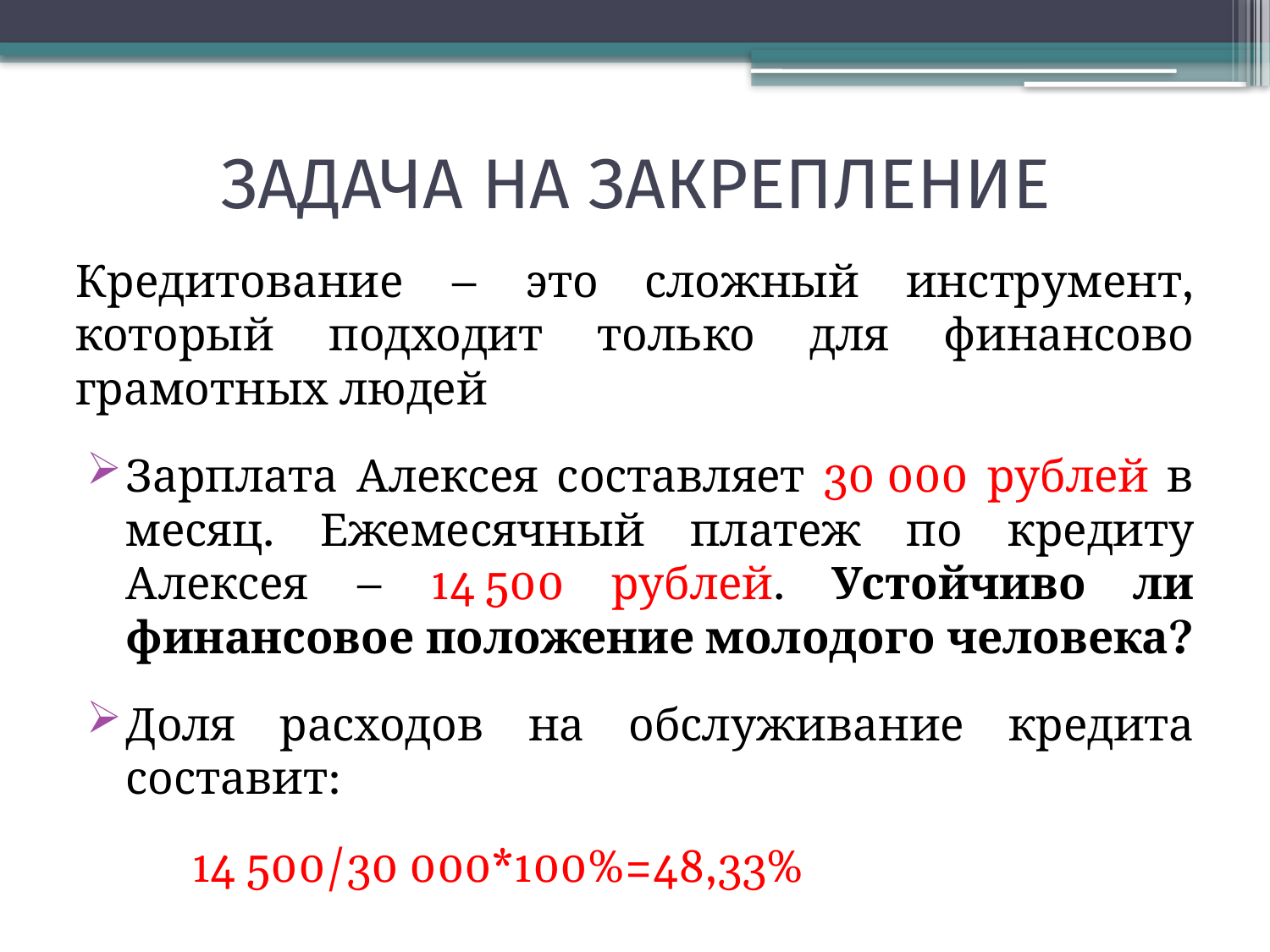

# ЗАДАЧА НА ЗАКРЕПЛЕНИЕ
Кредитование – это сложный инструмент, который подходит только для финансово грамотных людей
Зарплата Алексея составляет 30 000 рублей в месяц. Ежемесячный платеж по кредиту Алексея – 14 500 рублей. Устойчиво ли финансовое положение молодого человека?
Доля расходов на обслуживание кредита составит:
	14 500/30 000*100%=48,33%